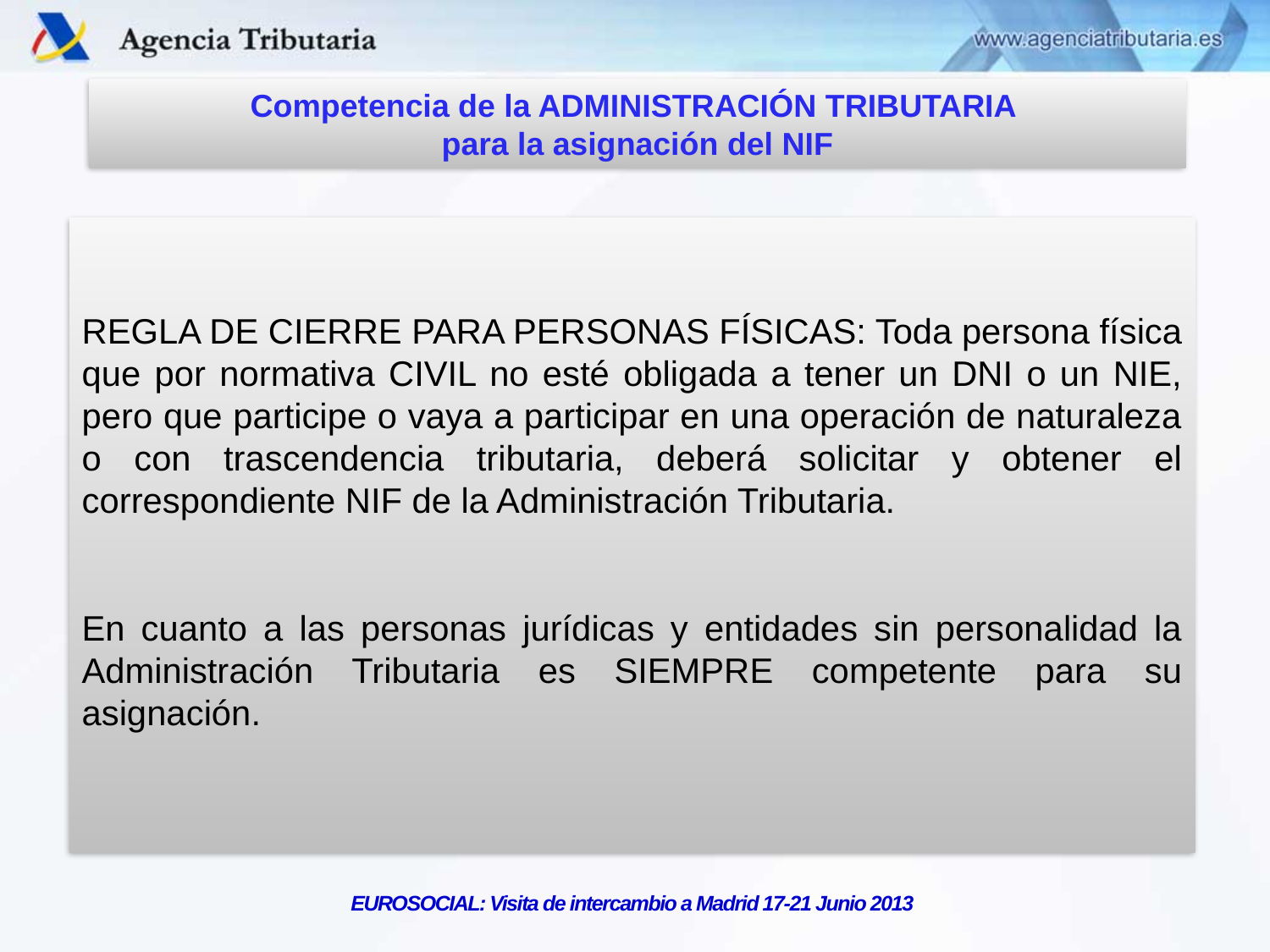

Competencia de la ADMINISTRACIÓN TRIBUTARIA
para la asignación del NIF

REGLA DE CIERRE PARA PERSONAS FÍSICAS: Toda persona física que por normativa CIVIL no esté obligada a tener un DNI o un NIE, pero que participe o vaya a participar en una operación de naturaleza o con trascendencia tributaria, deberá solicitar y obtener el correspondiente NIF de la Administración Tributaria.

En cuanto a las personas jurídicas y entidades sin personalidad la Administración Tributaria es SIEMPRE competente para su asignación.

EUROSOCIAL: Visita de intercambio a Madrid 17-21 Junio 2013